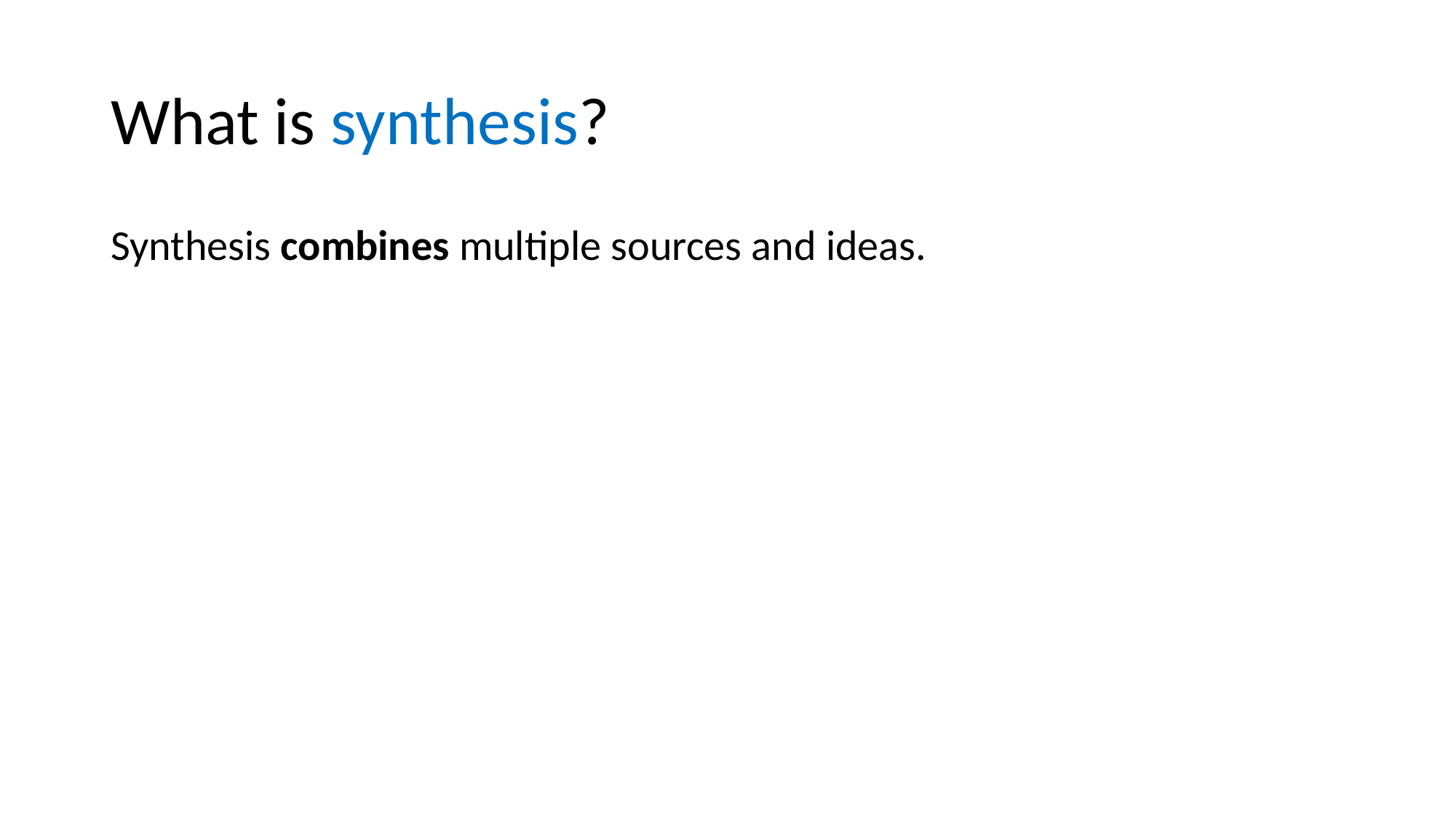

# What is synthesis?
Synthesis combines multiple sources and ideas.